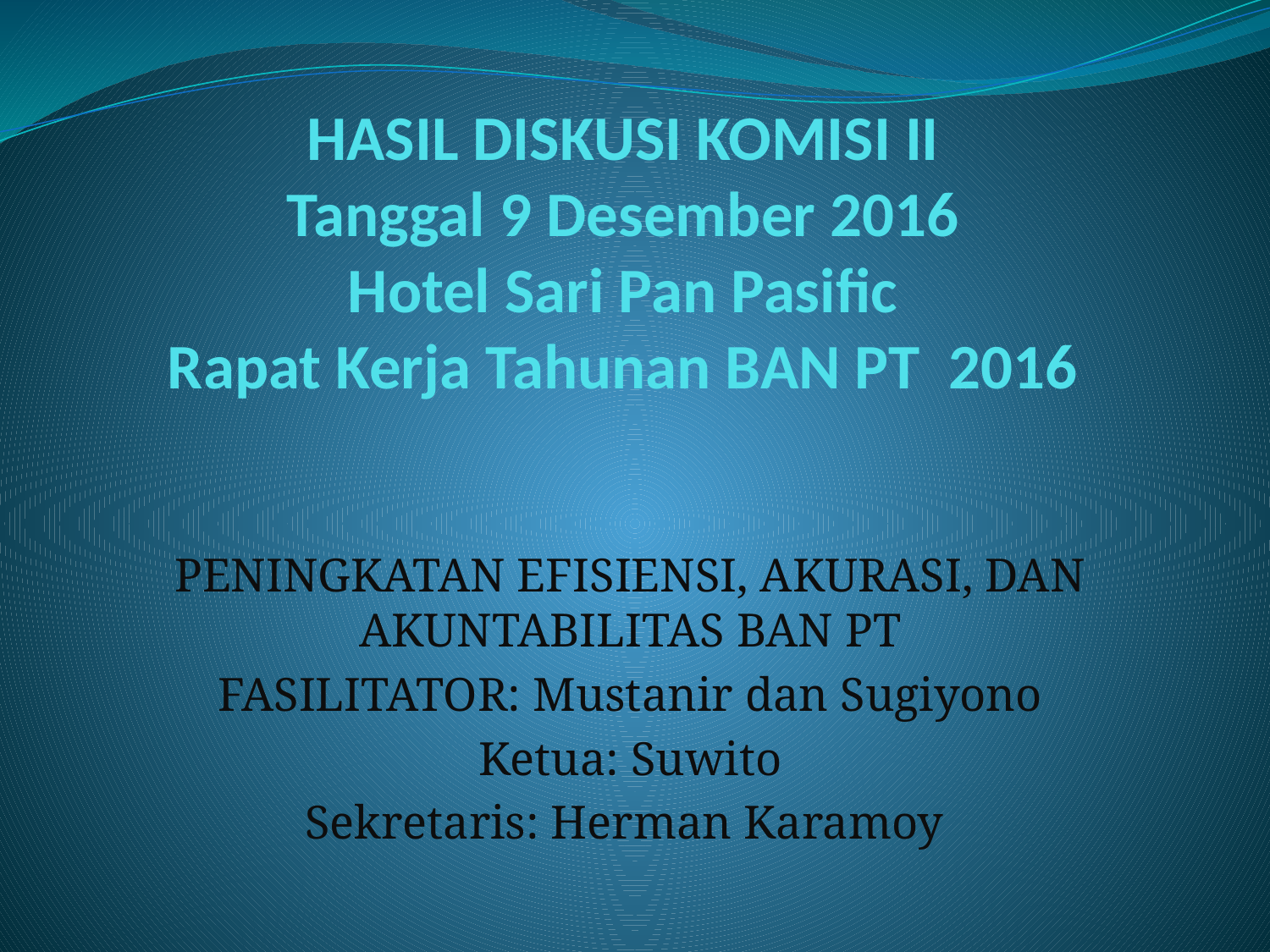

# HASIL DISKUSI KOMISI II Tanggal 9 Desember 2016 Hotel Sari Pan Pasific Rapat Kerja Tahunan BAN PT  2016
PENINGKATAN EFISIENSI, AKURASI, DAN AKUNTABILITAS BAN PT
FASILITATOR: Mustanir dan Sugiyono
Ketua: Suwito
Sekretaris: Herman Karamoy